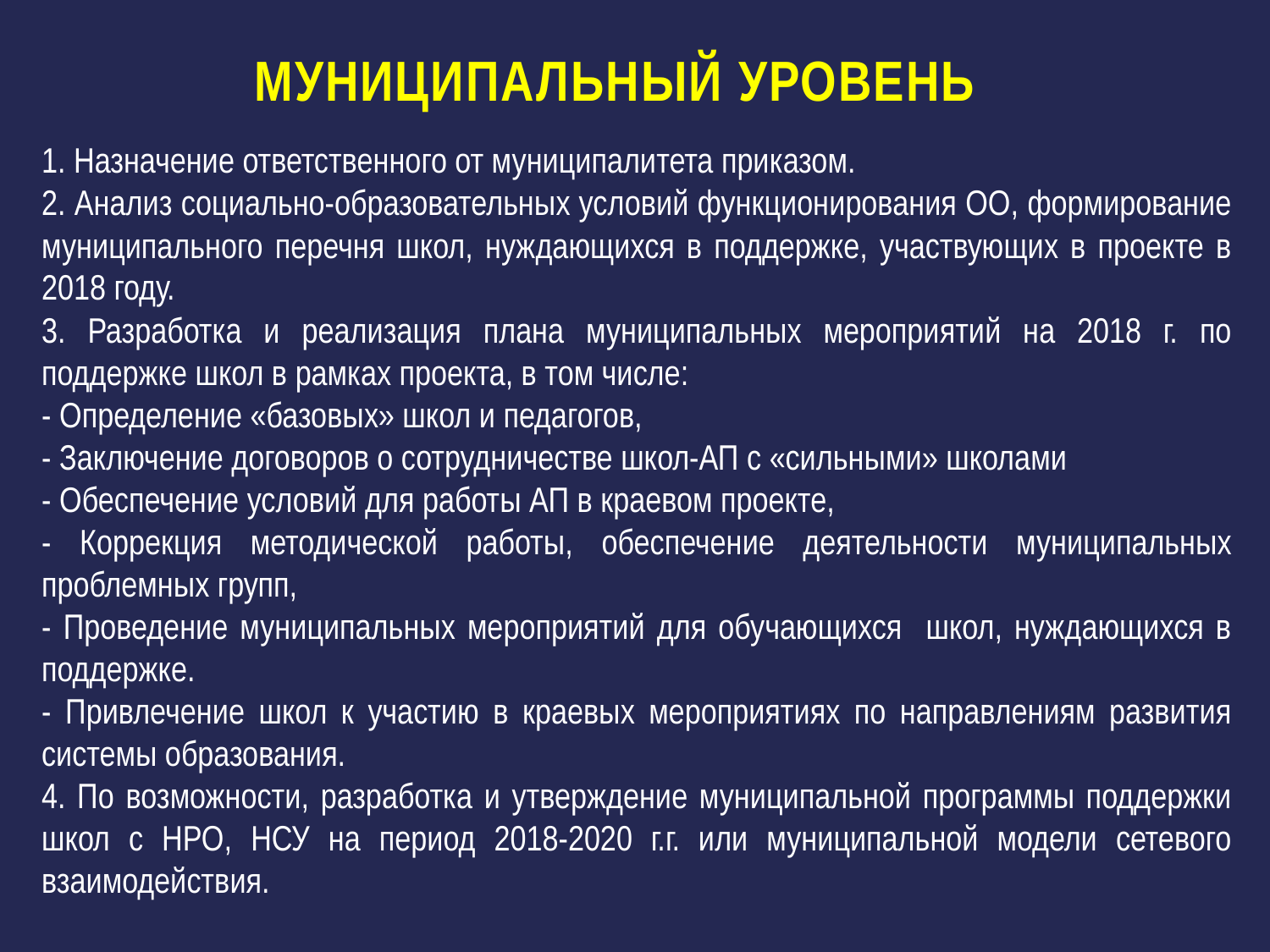

Муниципальный уровень
1. Назначение ответственного от муниципалитета приказом.
2. Анализ социально-образовательных условий функционирования ОО, формирование муниципального перечня школ, нуждающихся в поддержке, участвующих в проекте в 2018 году.
3. Разработка и реализация плана муниципальных мероприятий на 2018 г. по поддержке школ в рамках проекта, в том числе:
- Определение «базовых» школ и педагогов,
- Заключение договоров о сотрудничестве школ-АП с «сильными» школами
- Обеспечение условий для работы АП в краевом проекте,
- Коррекция методической работы, обеспечение деятельности муниципальных проблемных групп,
- Проведение муниципальных мероприятий для обучающихся  школ, нуждающихся в поддержке.
- Привлечение школ к участию в краевых мероприятиях по направлениям развития системы образования.
4. По возможности, разработка и утверждение муниципальной программы поддержки школ с НРО, НСУ на период 2018-2020 г.г. или муниципальной модели сетевого взаимодействия.